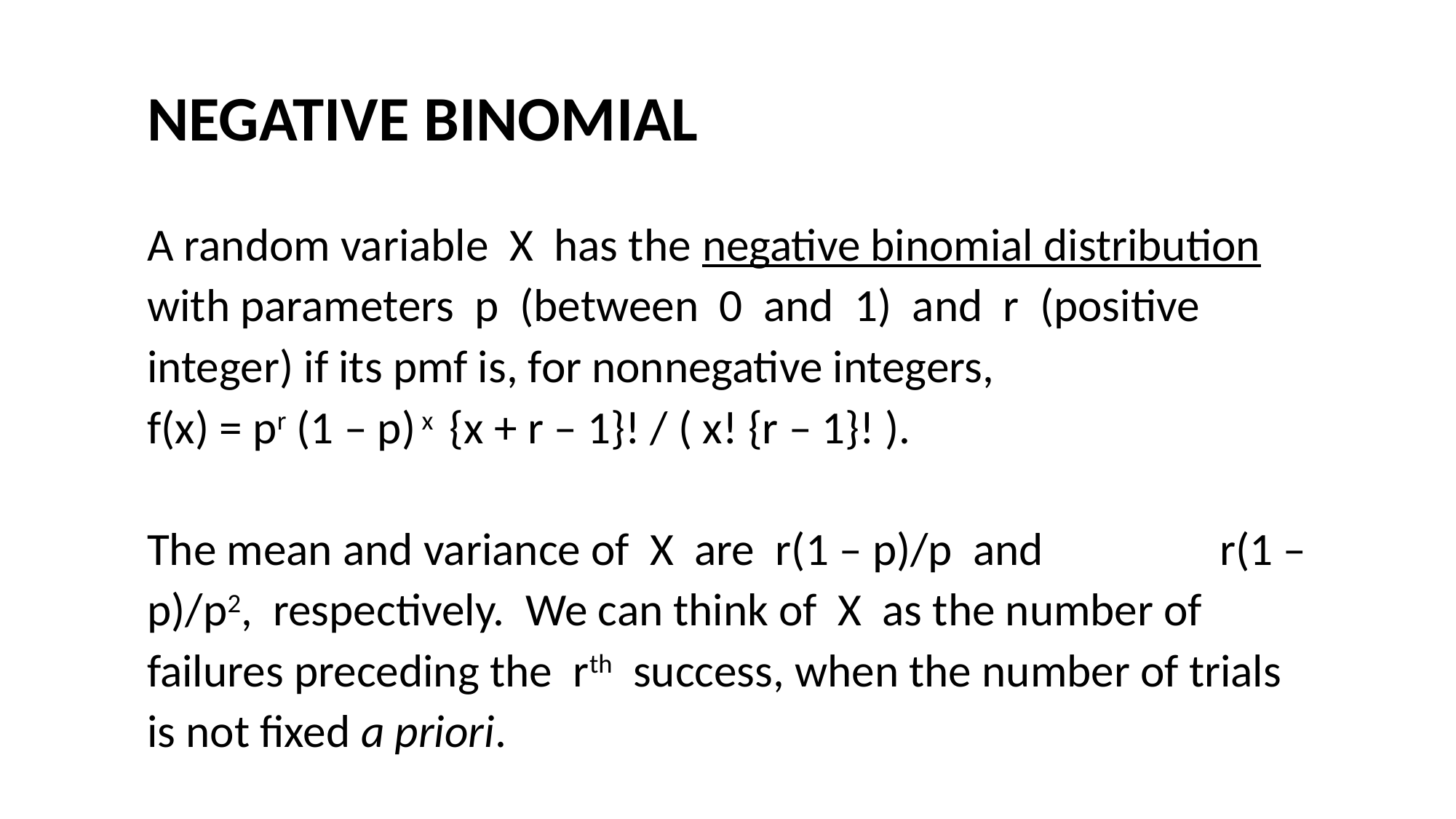

#
NEGATIVE BINOMIAL

A random variable  X  has the negative binomial distribution with parameters  p  (between  0  and  1)  and  r  (positive integer) if its pmf is, for nonnegative integers,
f(x) = pr (1 – p) x  {x + r – 1}! / ( x! {r – 1}! ).

The mean and variance of  X  are  r(1 – p)/p  and                 r(1 – p)/p2,  respectively.  We can think of  X  as the number of failures preceding the  rth  success, when the number of trials is not fixed a priori.